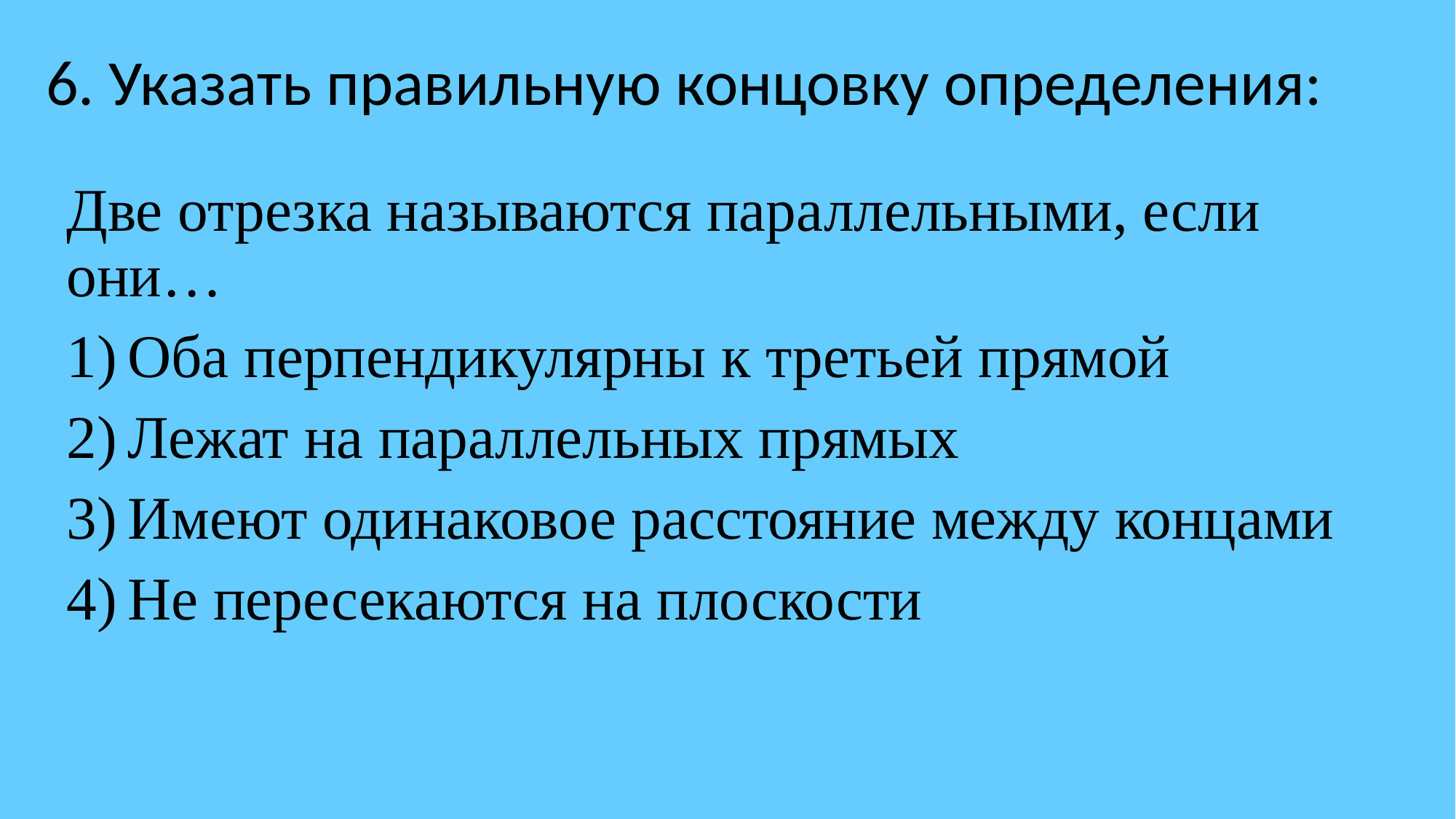

# 6. Указать правильную концовку определения:
Две отрезка называются параллельными, если они…
Оба перпендикулярны к третьей прямой
Лежат на параллельных прямых
Имеют одинаковое расстояние между концами
Не пересекаются на плоскости